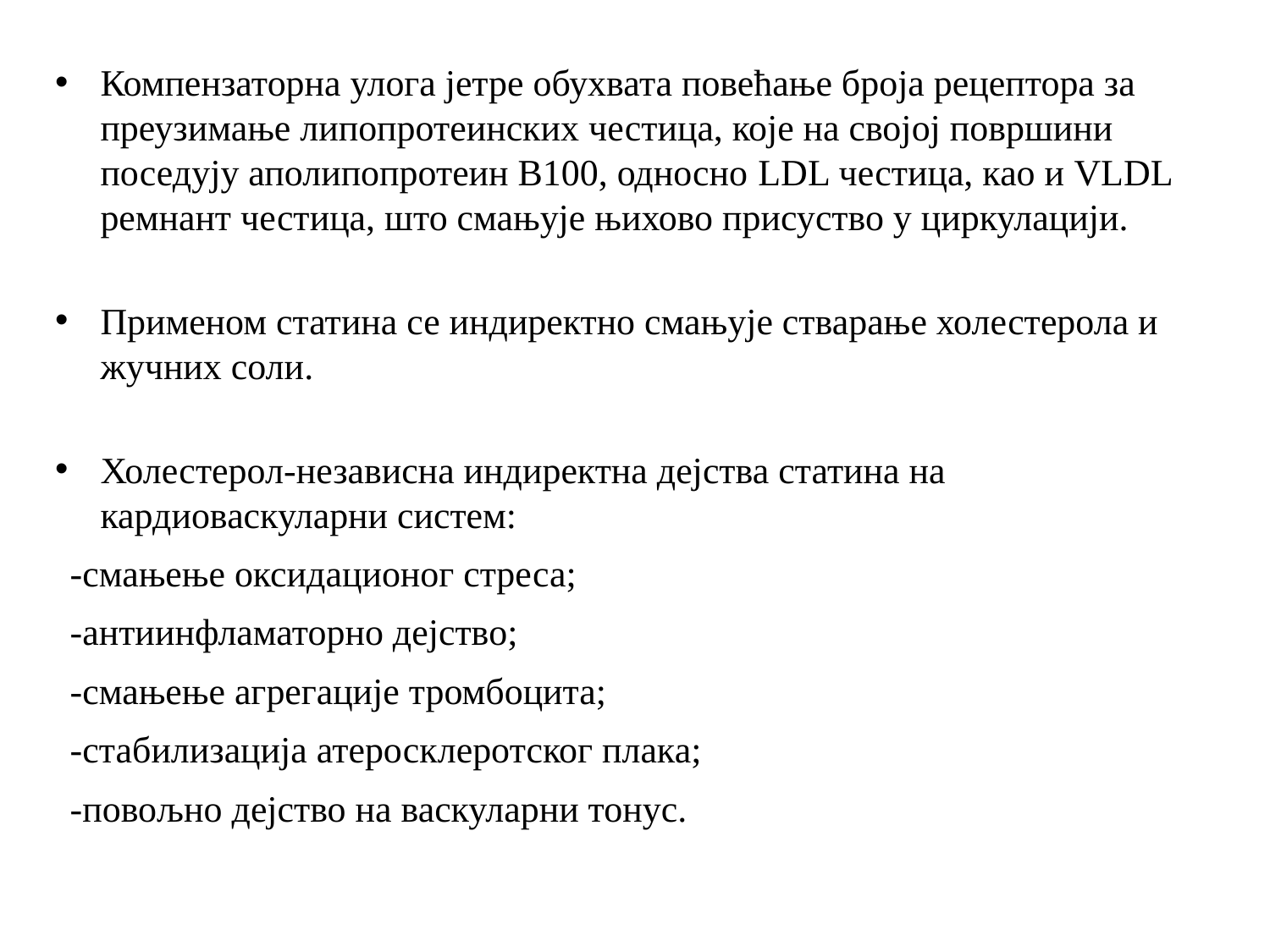

Компензаторна улога јетре обухвата повећање броја рецептора за преузимање липопротеинских честица, које на својој површини поседују аполипопротеин В100, односно LDL честица, као и VLDL ремнант честица, што смањује њихово присуство у циркулацији.

Применом статина се индиректно смањује стварање холестерола и жучних соли.

Холестерол-независна индиректна дејства статина на кардиоваскуларни систем:
-смањење оксидационог стреса;
-антиинфламаторно дејство;
-смањење агрегације тромбоцита;
-стабилизација атеросклеротског плака;
-повољно дејство на васкуларни тонус.